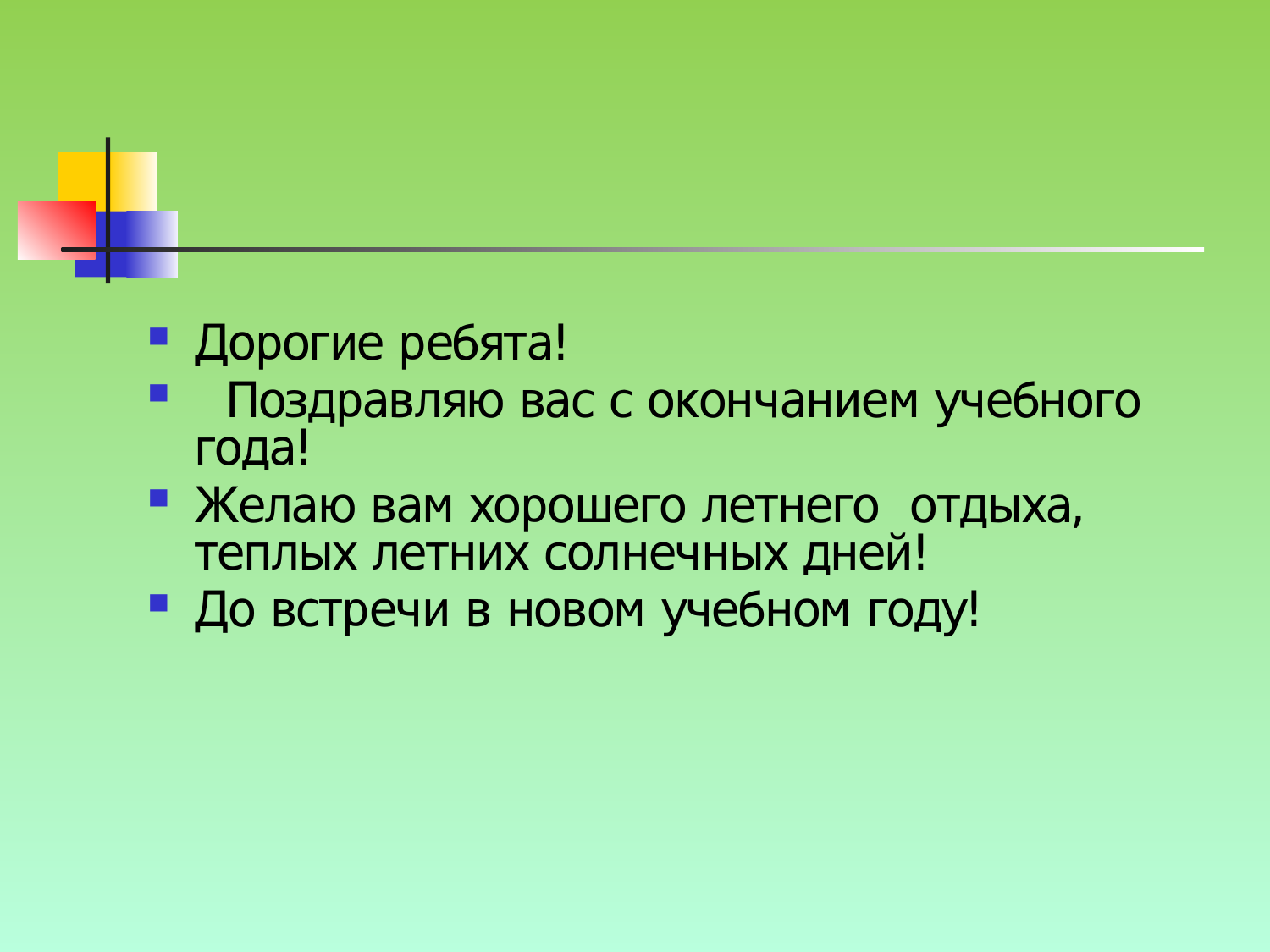

Дорогие ребята!
  Поздравляю вас с окончанием учебного года!
Желаю вам хорошего летнего  отдыха, теплых летних солнечных дней!
До встречи в новом учебном году!